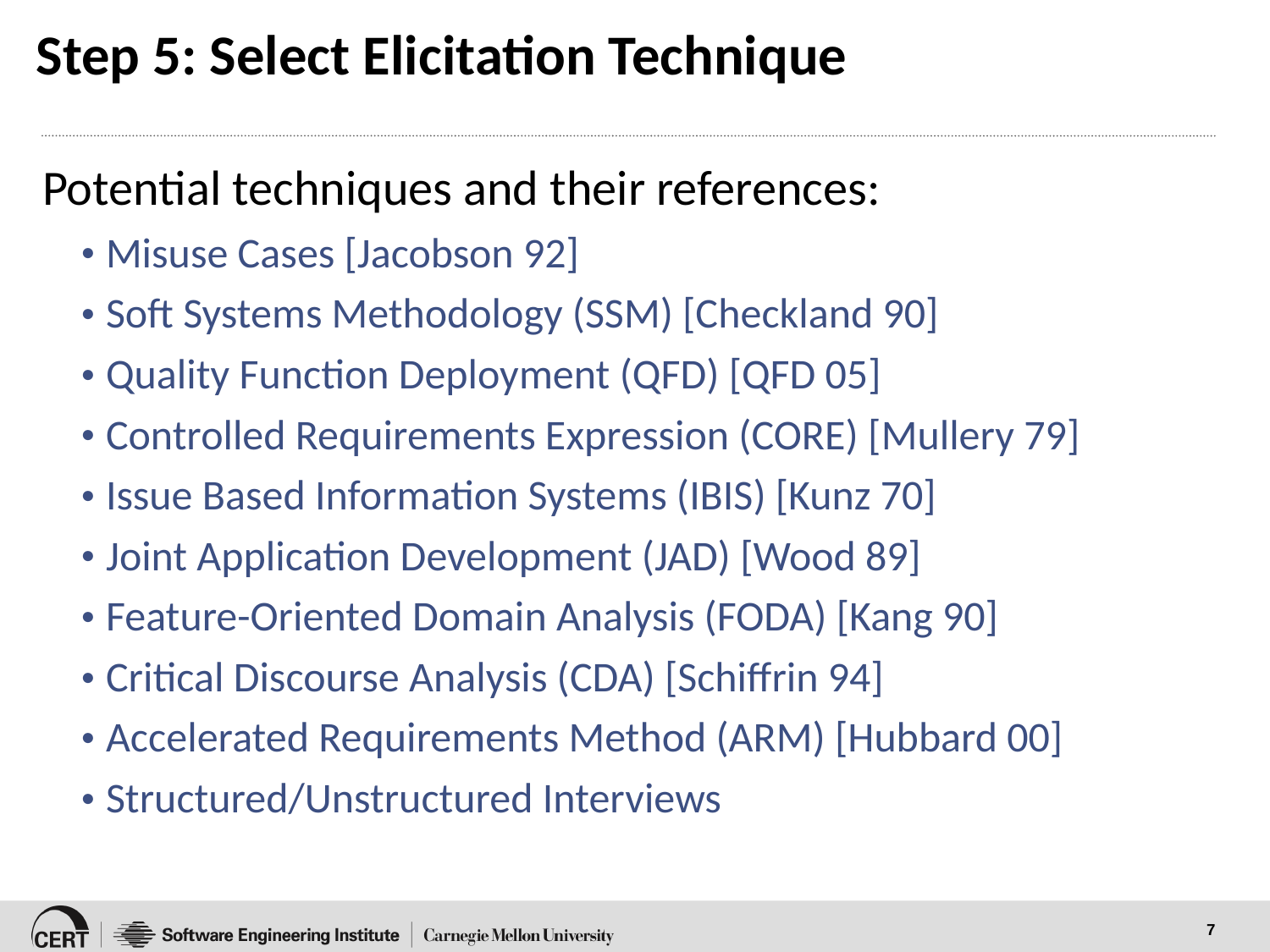

# Step 5: Select Elicitation Technique
Potential techniques and their references:
Misuse Cases [Jacobson 92]
Soft Systems Methodology (SSM) [Checkland 90]
Quality Function Deployment (QFD) [QFD 05]
Controlled Requirements Expression (CORE) [Mullery 79]
Issue Based Information Systems (IBIS) [Kunz 70]
Joint Application Development (JAD) [Wood 89]
Feature-Oriented Domain Analysis (FODA) [Kang 90]
Critical Discourse Analysis (CDA) [Schiffrin 94]
Accelerated Requirements Method (ARM) [Hubbard 00]
Structured/Unstructured Interviews